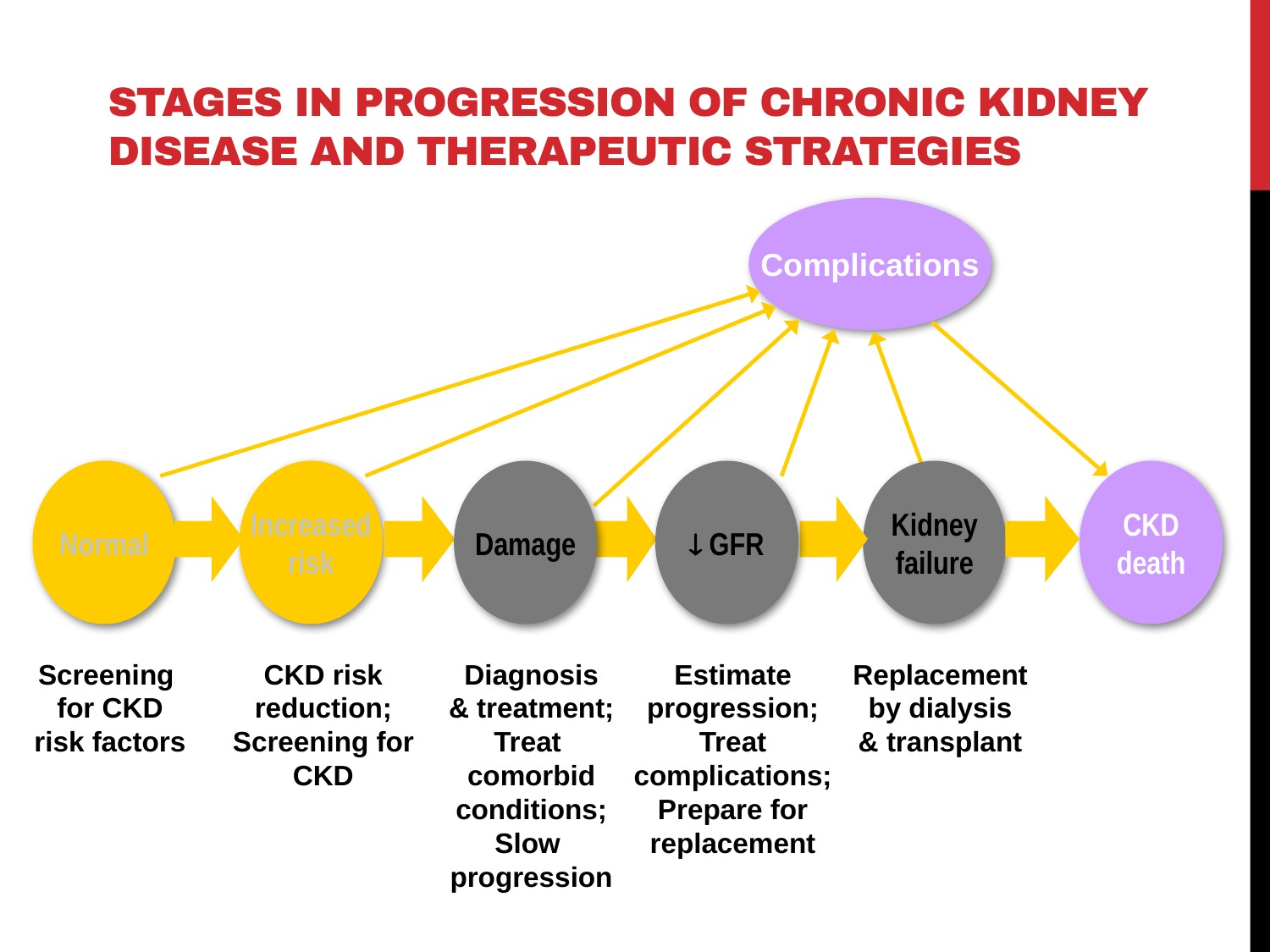

# Stages in Progression of Chronic Kidney Disease and Therapeutic Strategies
Complications

Normal
Increased
risk
Damage
↓ GFR
Kidney
failure
CKD
death

Screening
for CKD
risk factors
CKD risk
reduction;
Screening for
CKD
Diagnosis
& treatment;
Treat
comorbid
conditions;
Slow
progression
Estimate
progression;
Treat
complications;
Prepare for
replacement
Replacement
by dialysis
& transplant